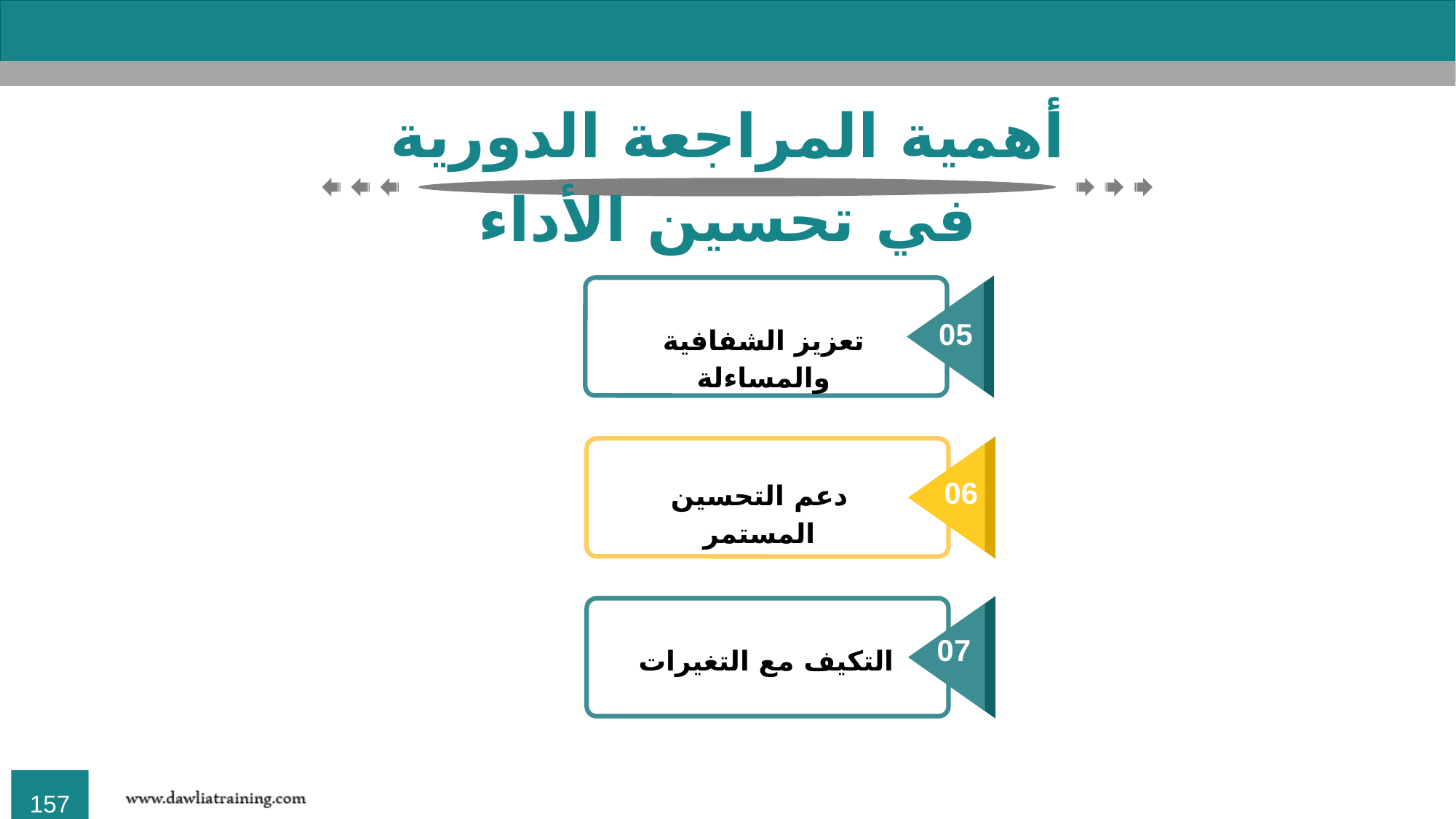

أهمية المراجعة الدورية في تحسين الأداء

05
تعزيز الشفافية والمساءلة

دعم التحسين المستمر
06

07
التكيف مع التغيرات